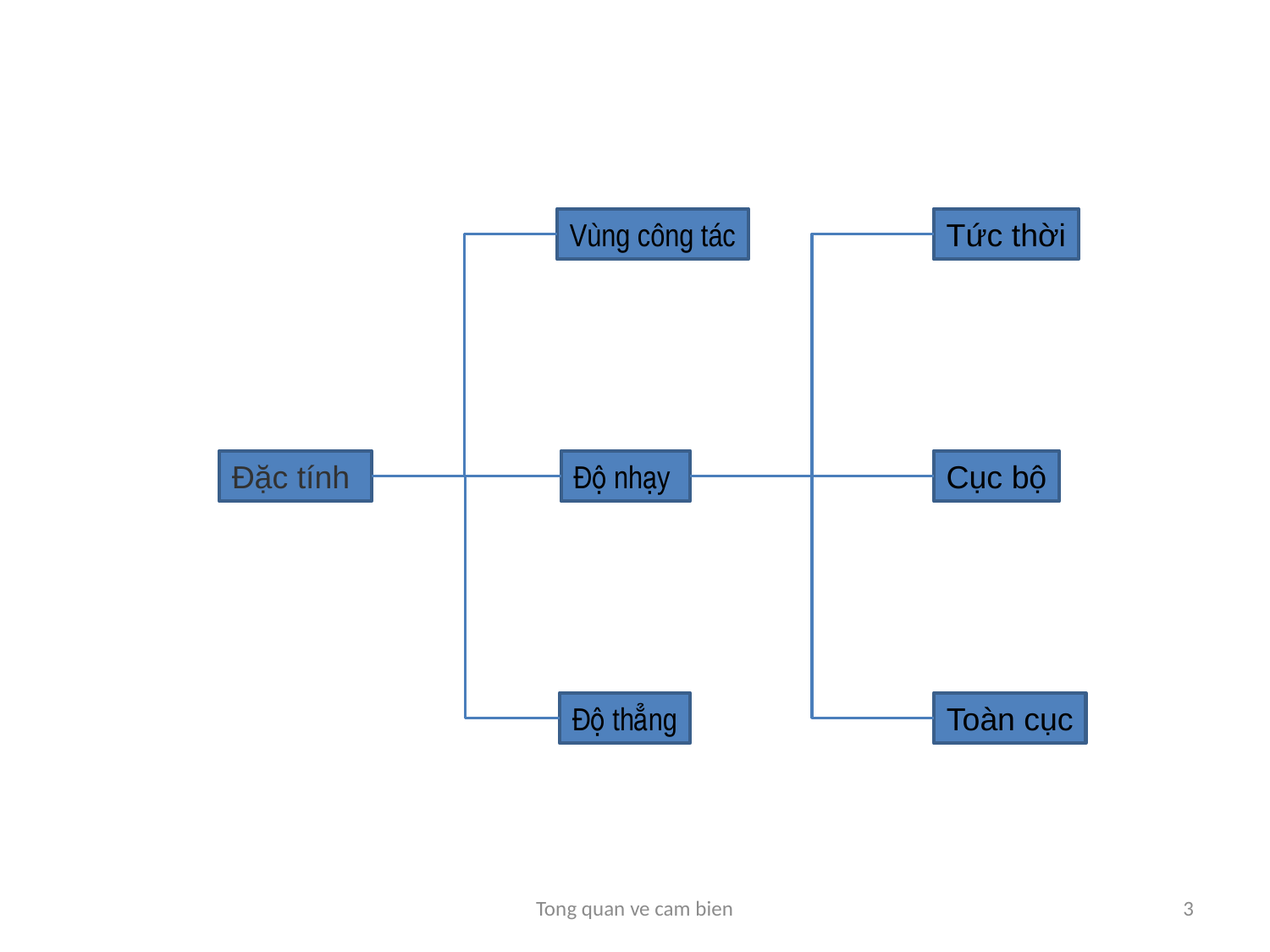

Vùng công tác
Tức thời
Đặc tính
Độ nhạy
Cục bộ
Độ thẳng
Toàn cục
Tong quan ve cam bien
3